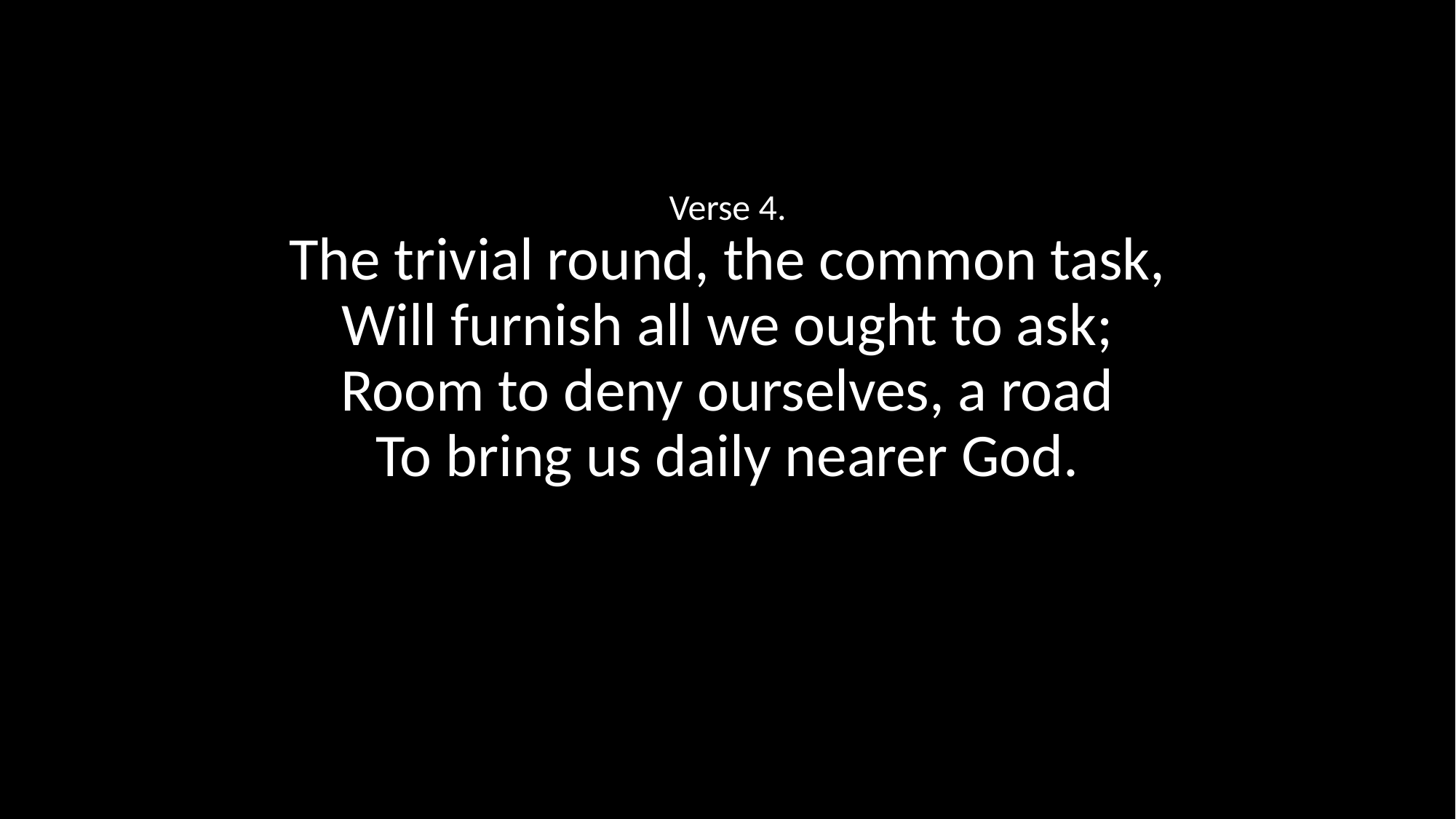

Verse 4.
The trivial round, the common task,
Will furnish all we ought to ask;
Room to deny ourselves, a road
To bring us daily nearer God.